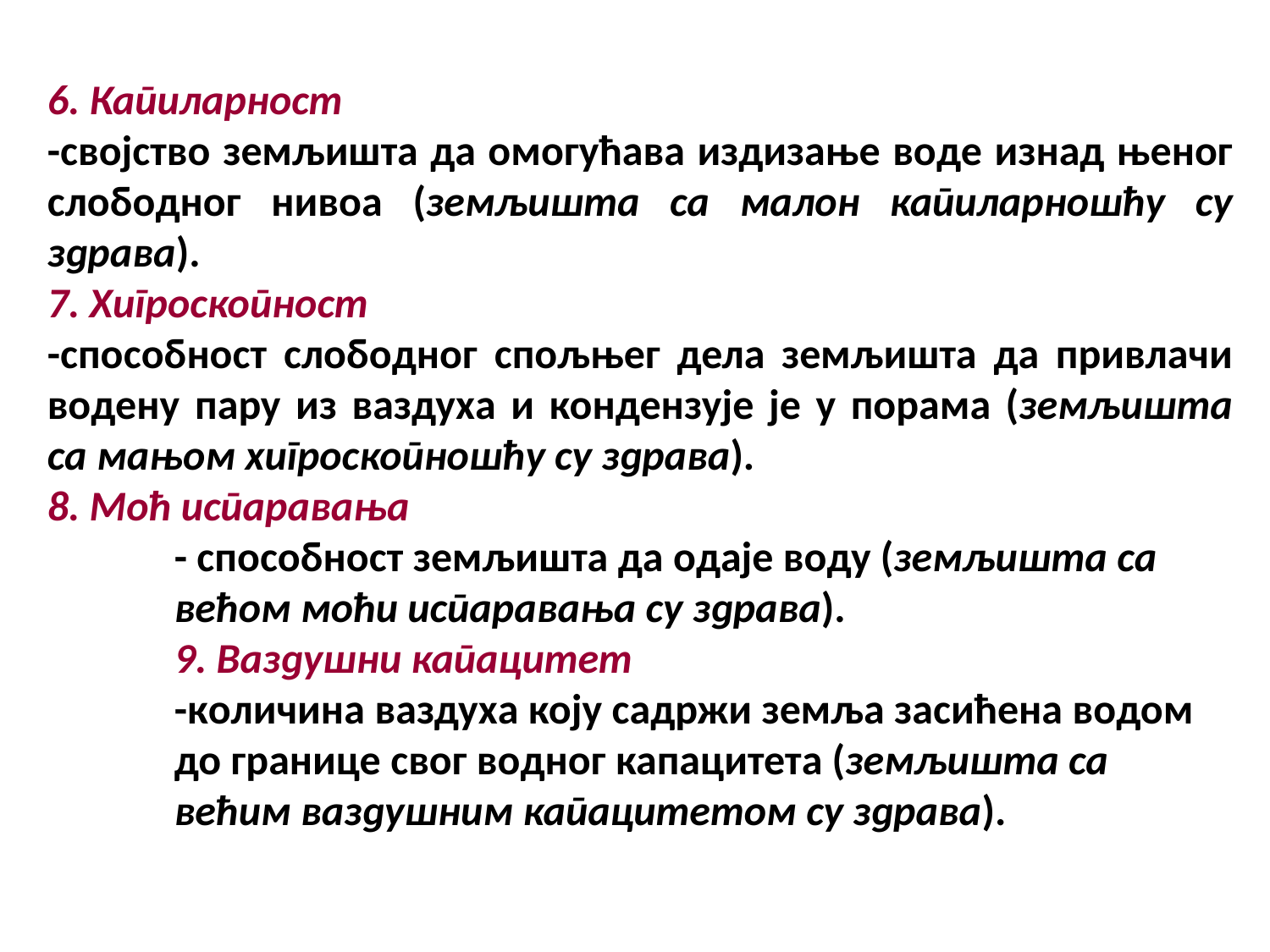

6. Капиларност
-својство земљишта да омогућава издизање воде изнад њеног слободног нивоа (земљишта са малон капиларношћу су здрава).
7. Хигроскопност
-способност слободног спољњег дела земљишта да привлачи водену пару из ваздуха и кондензује је у порама (земљишта са мањом хигроскопношћу су здрава).
8. Моћ испаравања
- способност земљишта да одаје воду (земљишта са већом моћи испаравања су здрава).
9. Ваздушни капацитет
-количина ваздуха коју садржи земља засићена водом до границе свог водног капацитета (земљишта са већим ваздушним капацитетом су здрава).